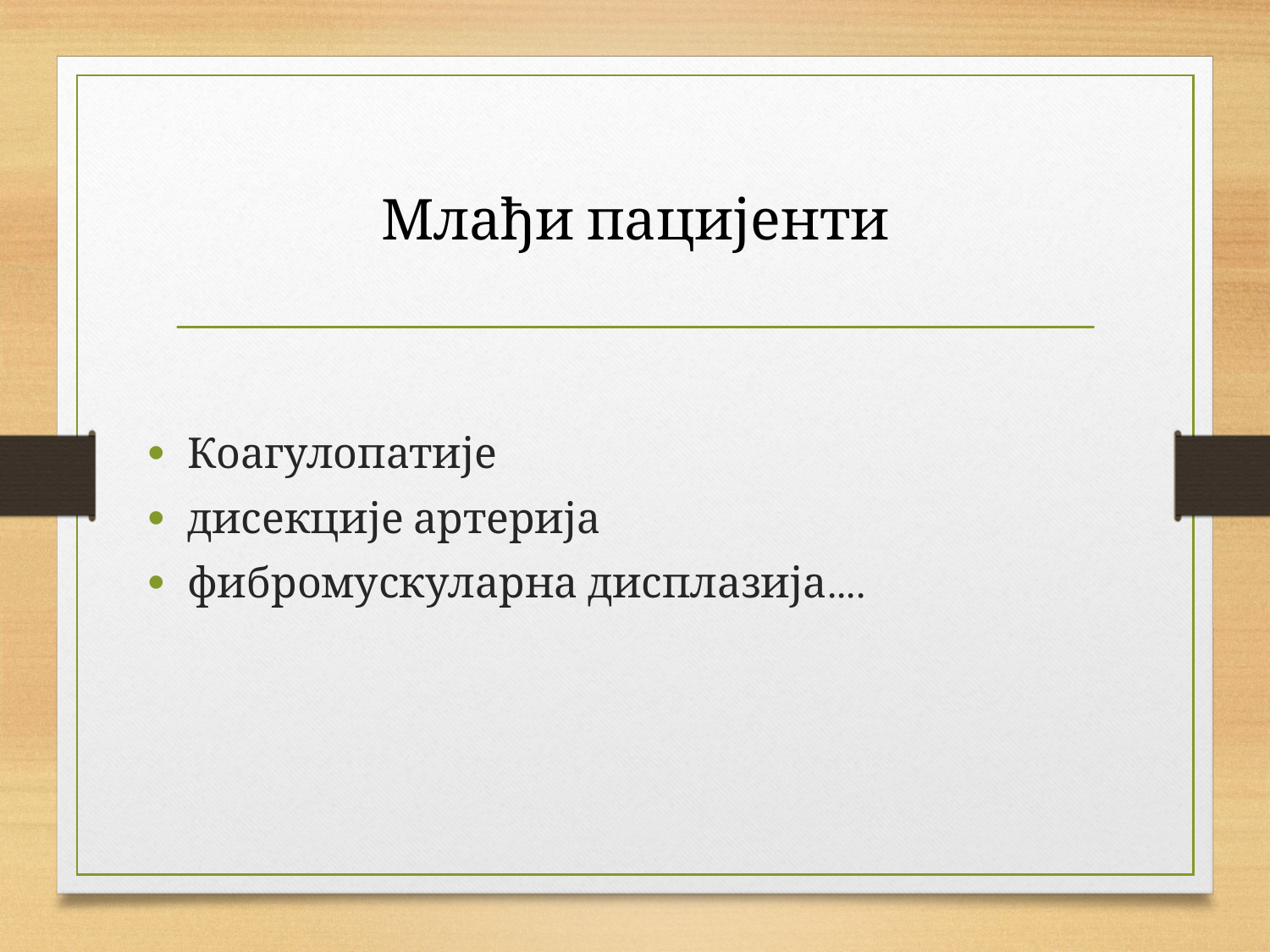

# Млађи пацијенти

Коагулопатије
дисекције артерија
фибромускуларна дисплазија....